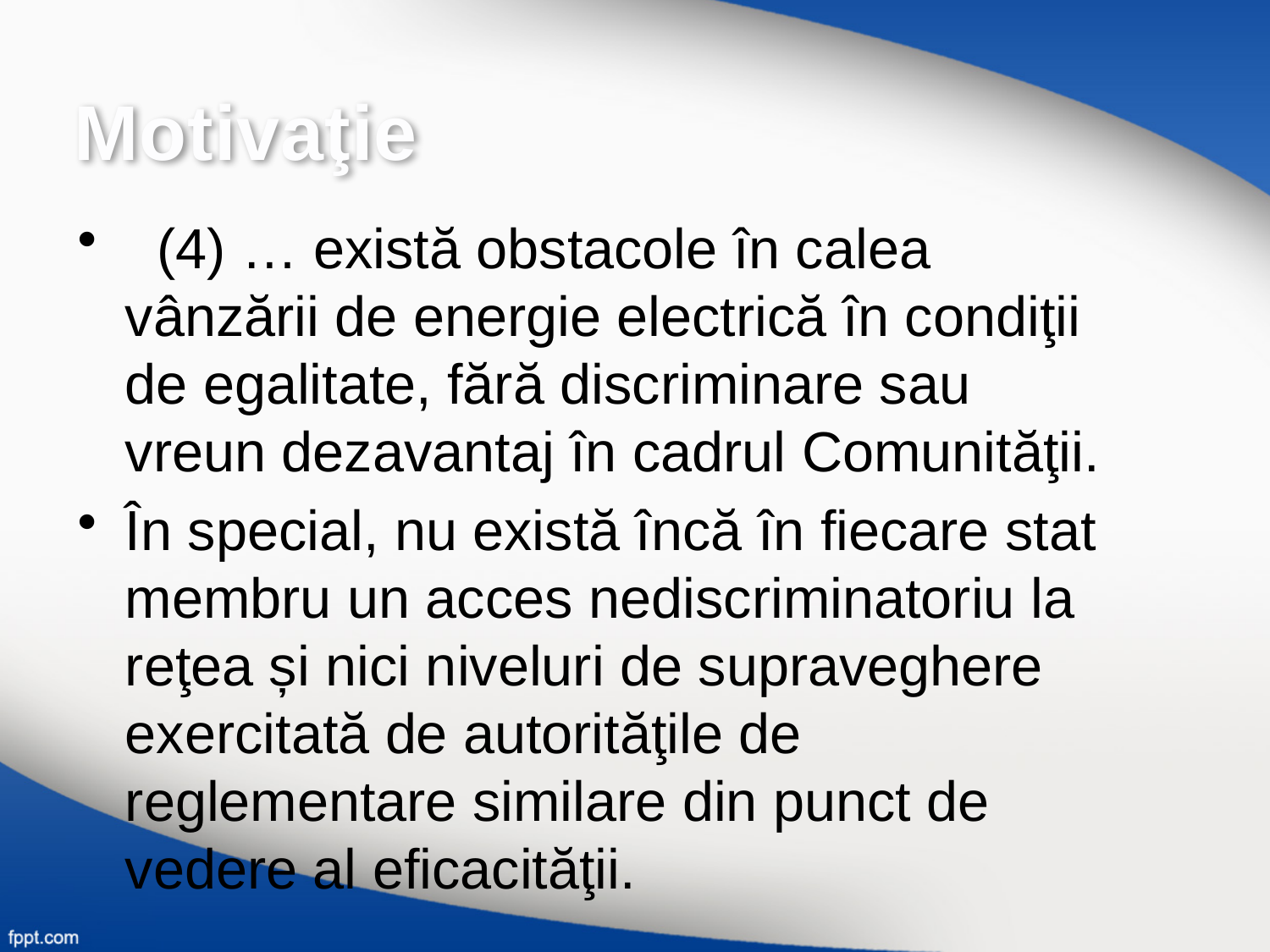

Motivaţie
  (4) … există obstacole în calea vânzării de energie electrică în condiţii de egalitate, fără discriminare sau vreun dezavantaj în cadrul Comunităţii.
În special, nu există încă în fiecare stat membru un acces nediscriminatoriu la reţea și nici niveluri de supraveghere exercitată de autorităţile de reglementare similare din punct de vedere al eficacităţii.